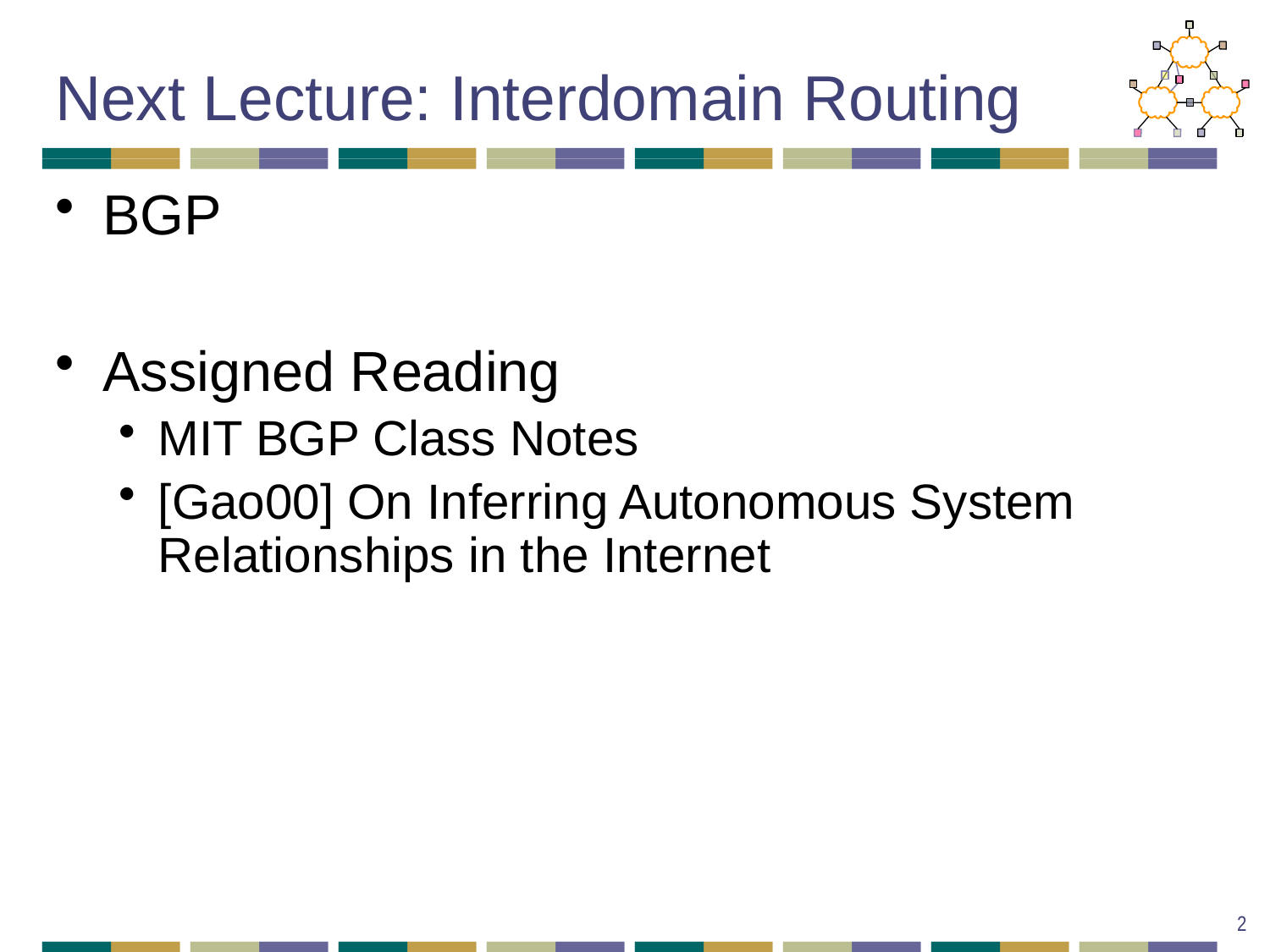

# Next Lecture: Interdomain Routing
BGP

Assigned Reading
MIT BGP Class Notes
[Gao00] On Inferring Autonomous System Relationships in the Internet
2